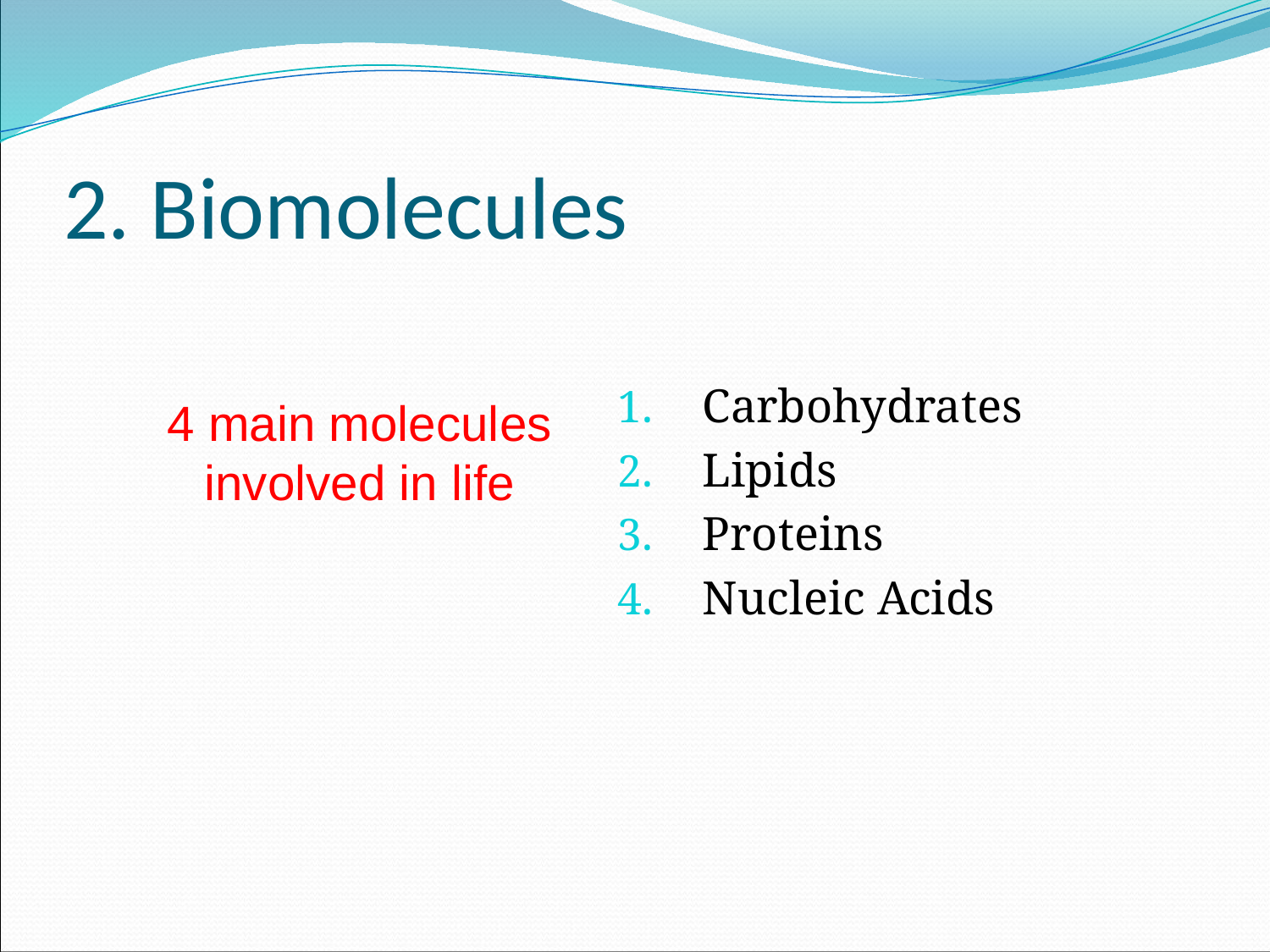

# 2. Biomolecules
Carbohydrates
Lipids
Proteins
Nucleic Acids

4 main molecules involved in life